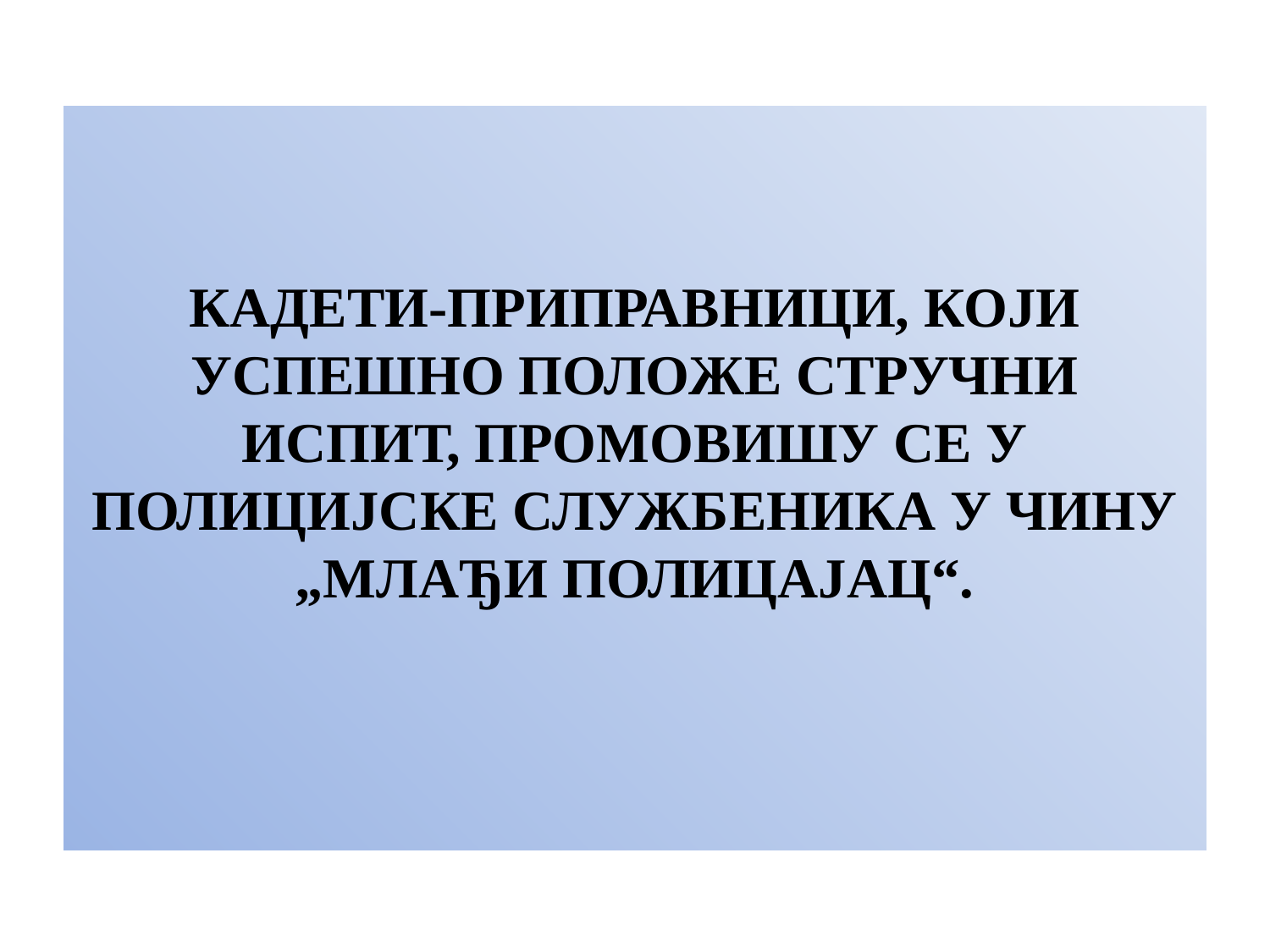

КАДЕТИ-ПРИПРАВНИЦИ, КОЈИ УСПЕШНО ПОЛОЖЕ СТРУЧНИ ИСПИТ, ПРОМОВИШУ СЕ У ПОЛИЦИЈСКЕ СЛУЖБЕНИКА У ЧИНУ „МЛАЂИ ПОЛИЦАЈАЦ“.